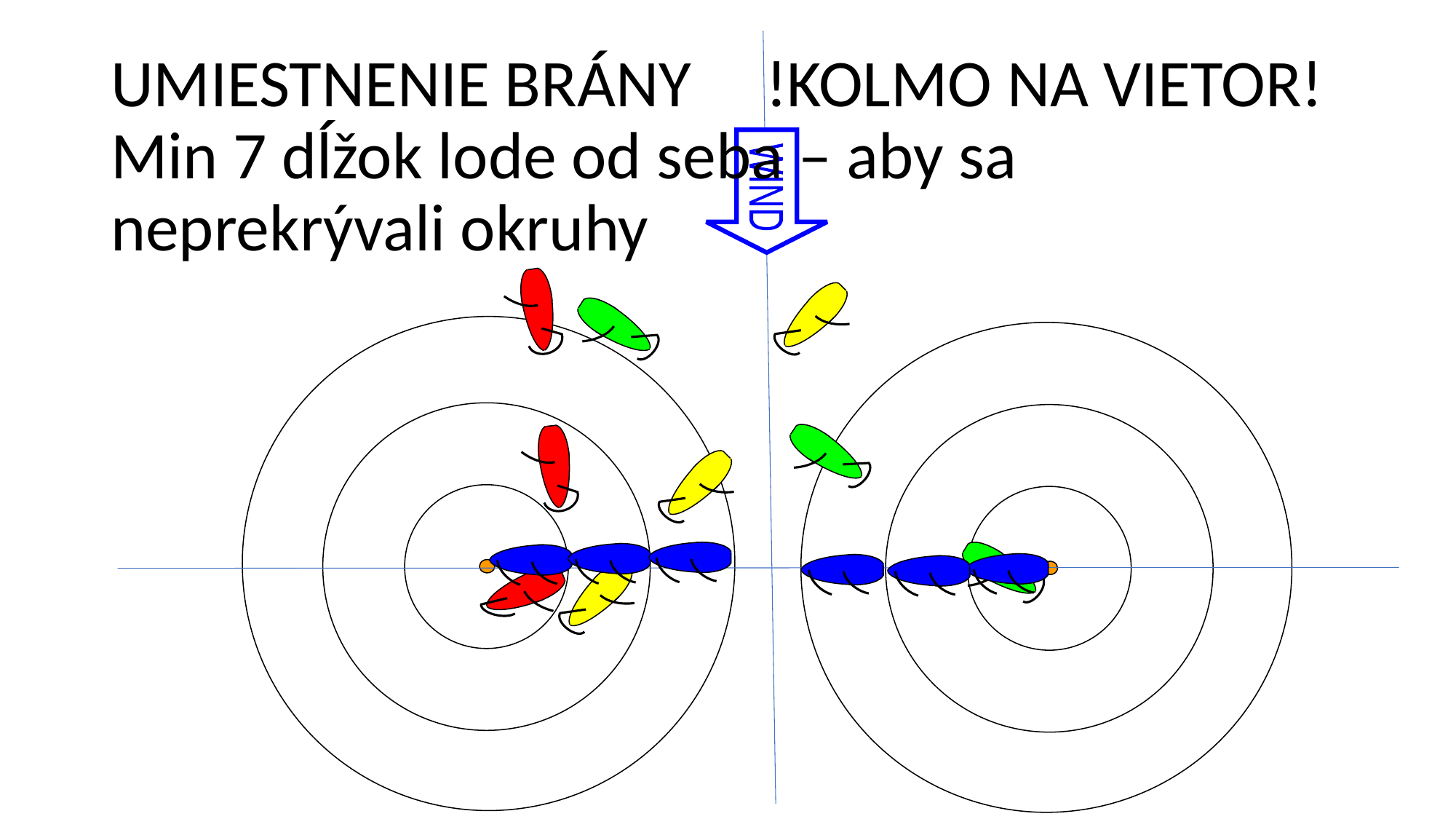

UMIESTNENIE BRÁNY 	!KOLMO NA VIETOR! Min 7 dĺžok lode od seba – aby sa neprekrývali okruhy

WIND